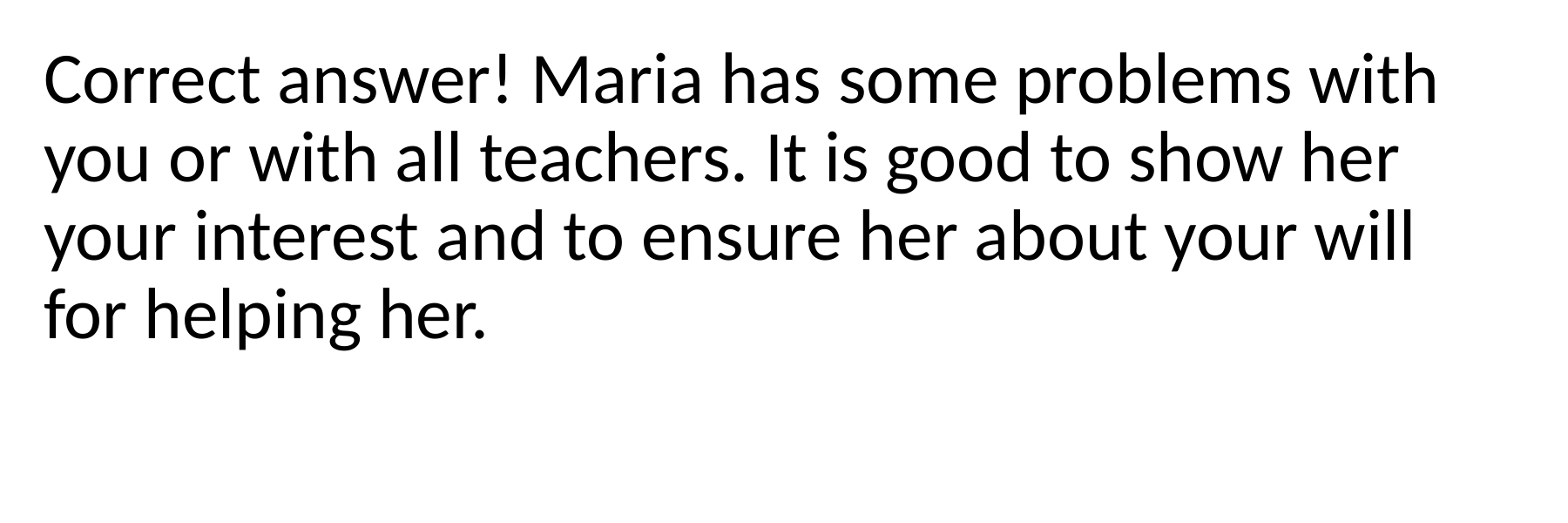

Correct answer! Maria has some problems with you or with all teachers. It is good to show her your interest and to ensure her about your will for helping her.